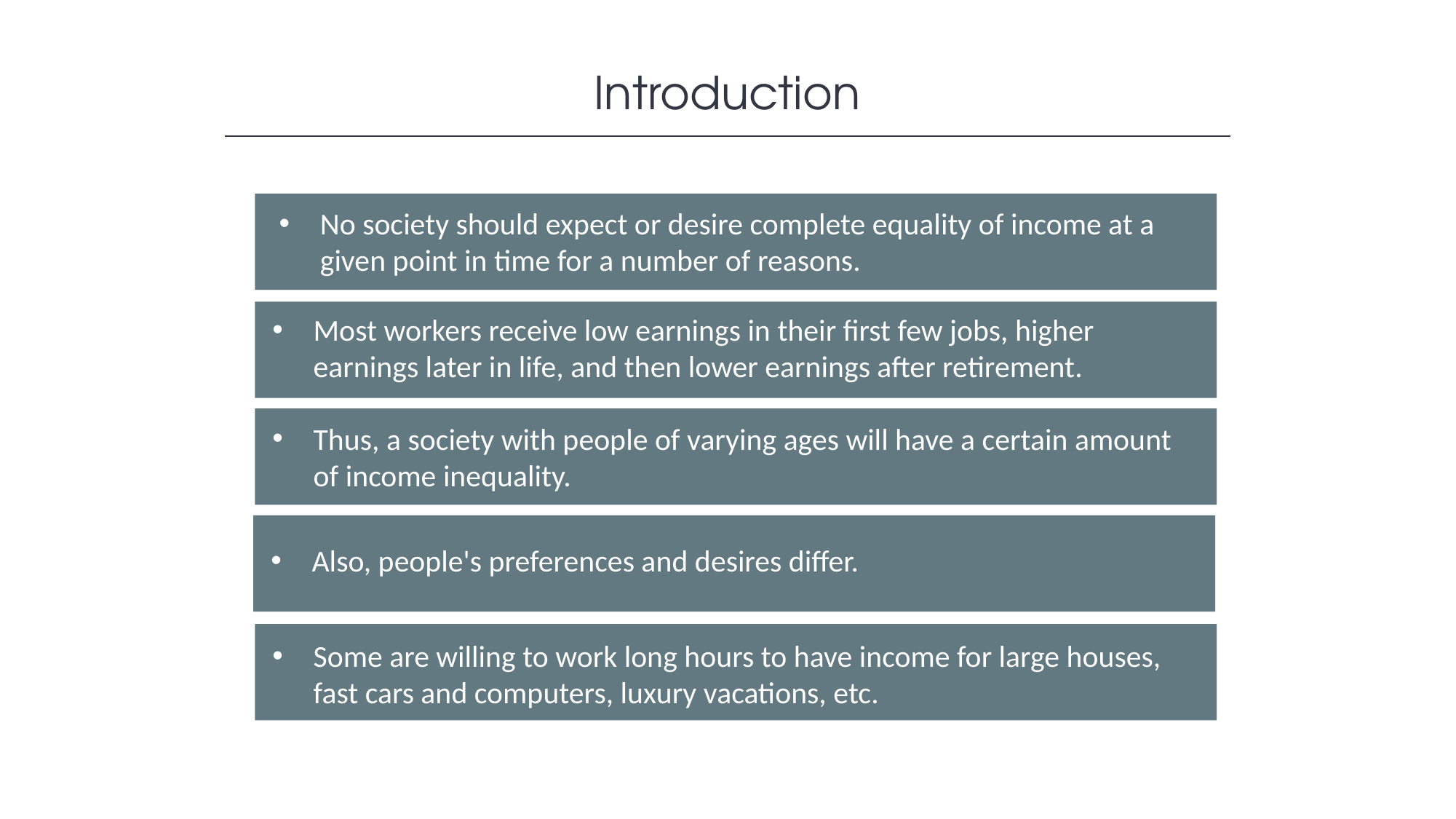

Introduction

No society should expect or desire complete equality of income at a given point in time for a number of reasons.

Most workers receive low earnings in their first few jobs, higher earnings later in life, and then lower earnings after retirement.

Thus, a society with people of varying ages will have a certain amount of income inequality.

Also, people's preferences and desires differ.

Some are willing to work long hours to have income for large houses, fast cars and computers, luxury vacations, etc.